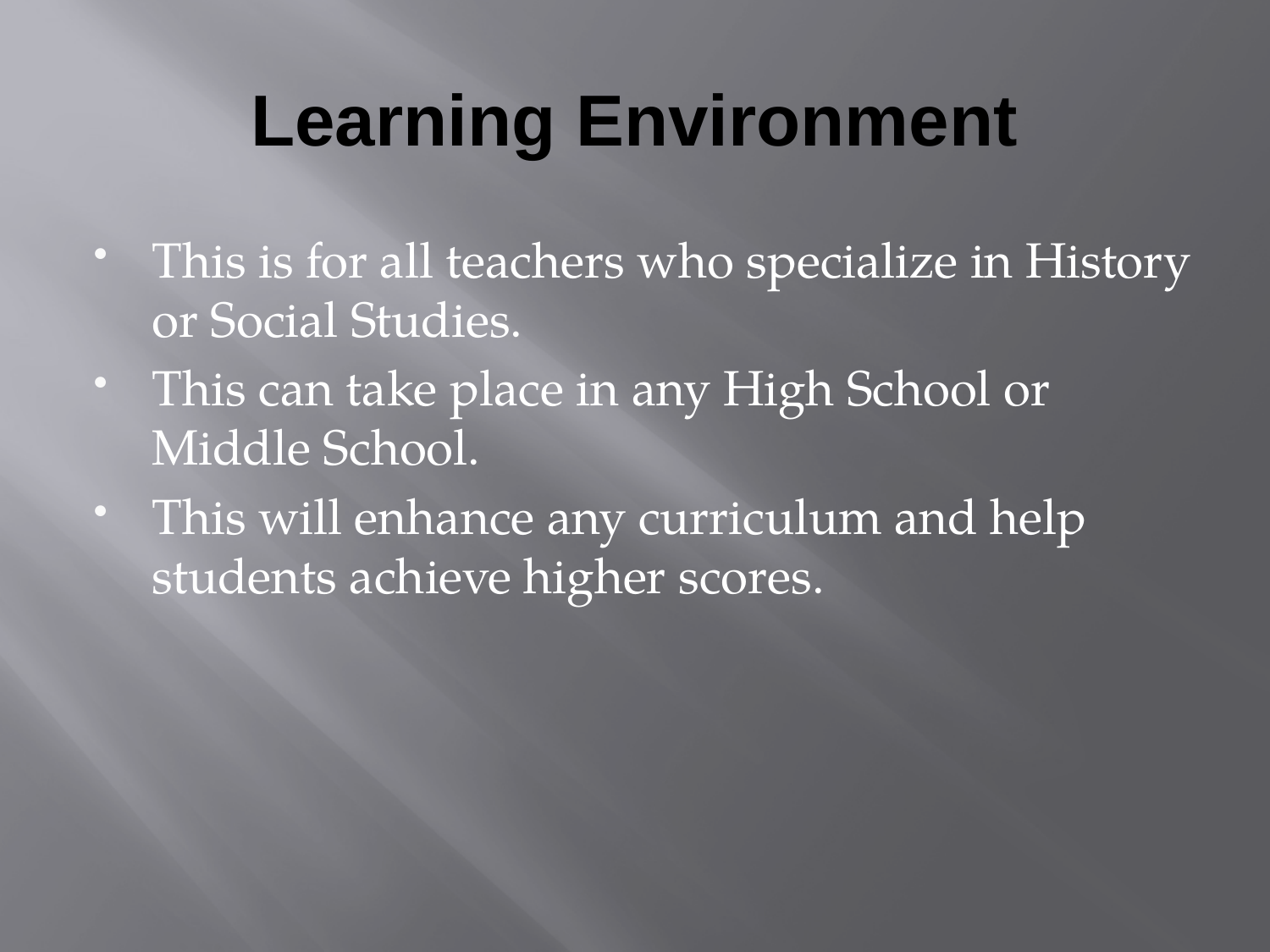

# Learning Environment
This is for all teachers who specialize in History or Social Studies.
This can take place in any High School or Middle School.
This will enhance any curriculum and help students achieve higher scores.